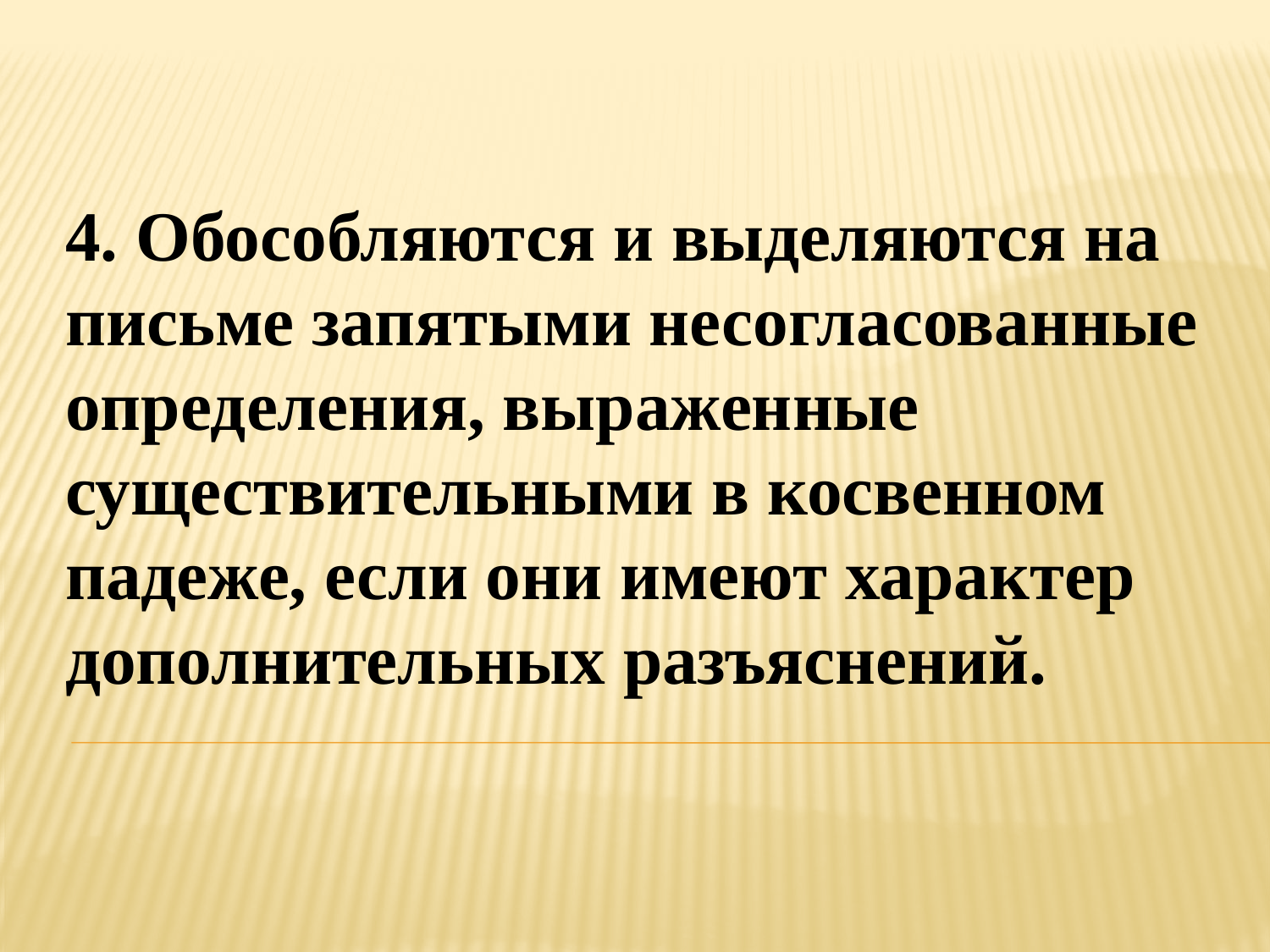

4. Обособляются и выделяются на письме запятыми несогласованные определения, выраженные существительными в косвенном падеже, если они имеют характер дополнительных разъяснений.